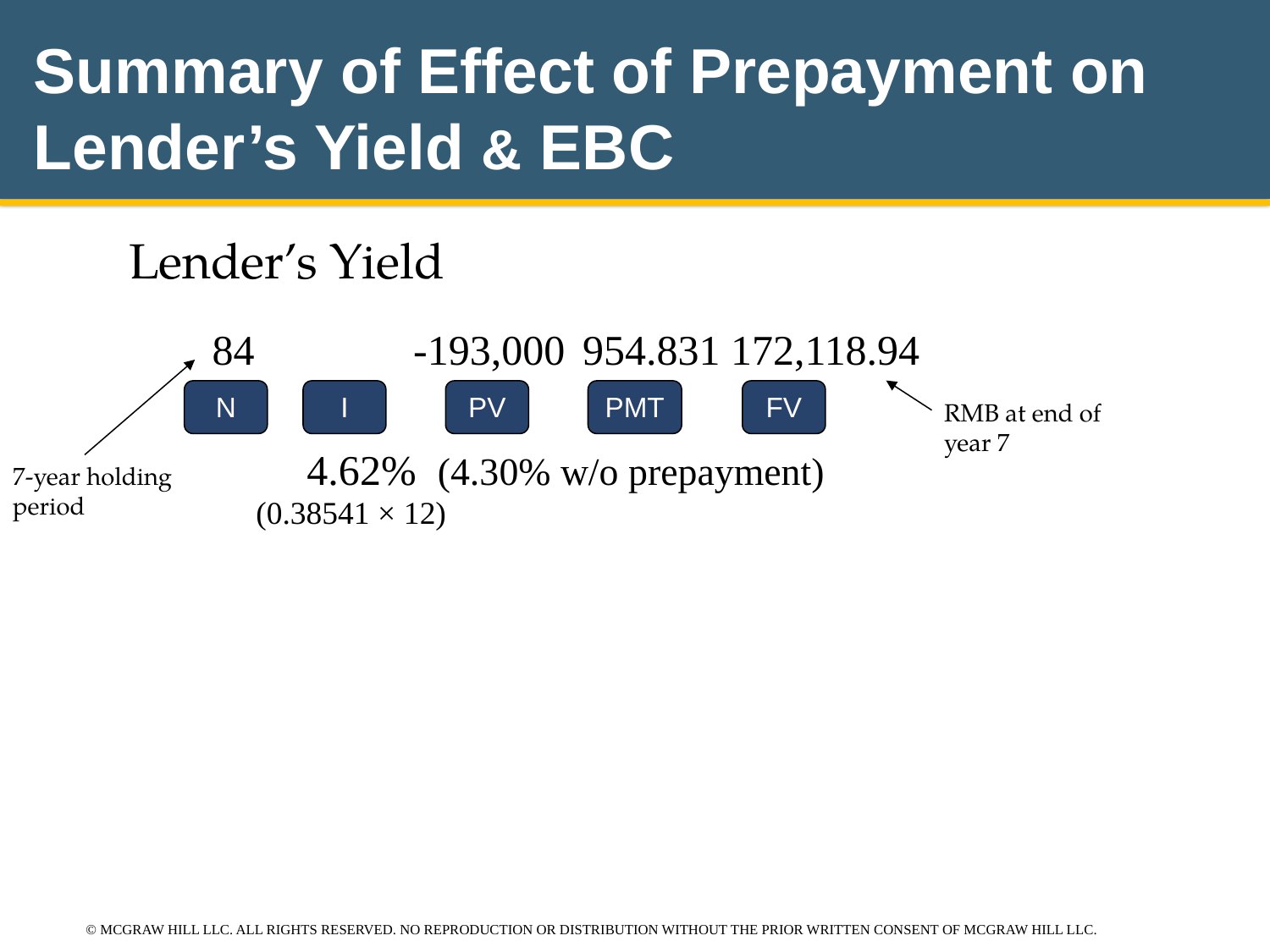

# Summary of Effect of Prepayment on Lender’s Yield & EBC
Lender’s Yield
 84	        -193,000	954.831 172,118.94

N

I

PV

PMT

FV

RMB at end of year 7
           4.62%  (4.30% w/o prepayment)
7-year holding period
     (0.38541 × 12)
© MCGRAW HILL LLC. ALL RIGHTS RESERVED. NO REPRODUCTION OR DISTRIBUTION WITHOUT THE PRIOR WRITTEN CONSENT OF MCGRAW HILL LLC.